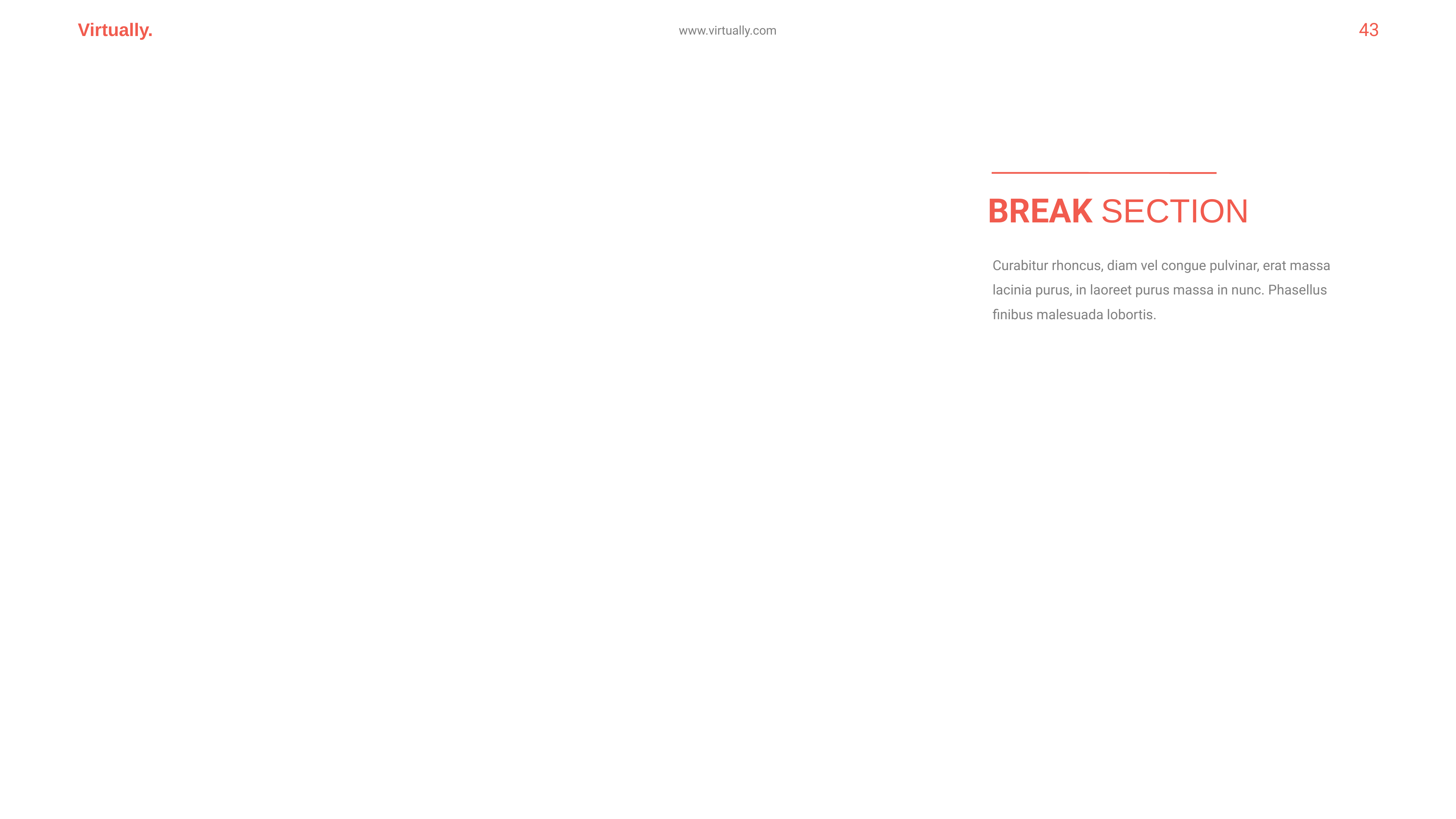

Virtually.
43
www.virtually.com

BREAK SECTION
Curabitur rhoncus, diam vel congue pulvinar, erat massa lacinia purus, in laoreet purus massa in nunc. Phasellus finibus malesuada lobortis.